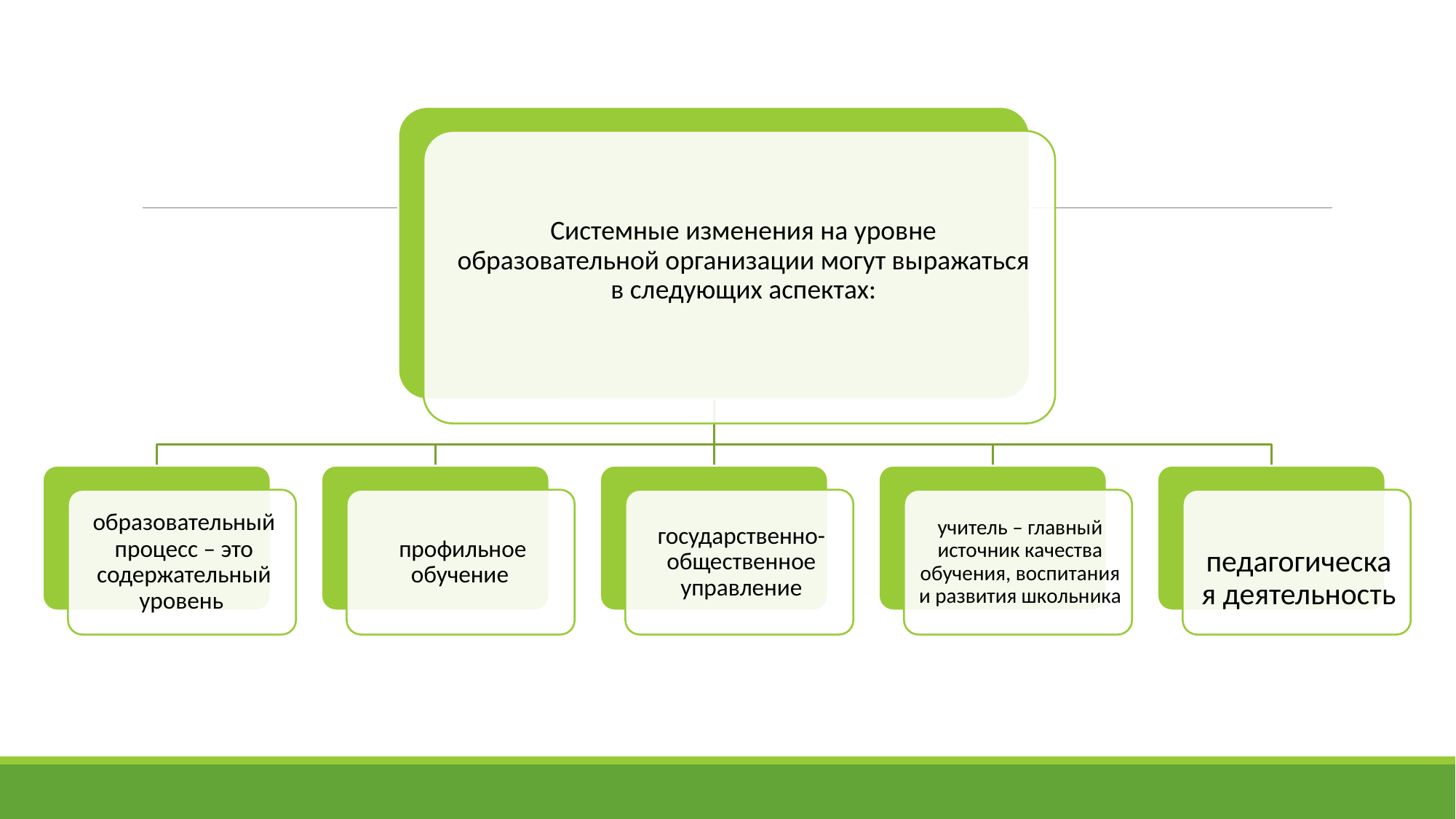

Системные изменения на уровне образовательной организации могут выражаться в следующих аспектах:
образовательный процесс – это содержательный уровень
профильное обучение
государственно-общественное управление
учитель – главный источник качества обучения, воспитания и развития школьника
 педагогическая деятельность
#